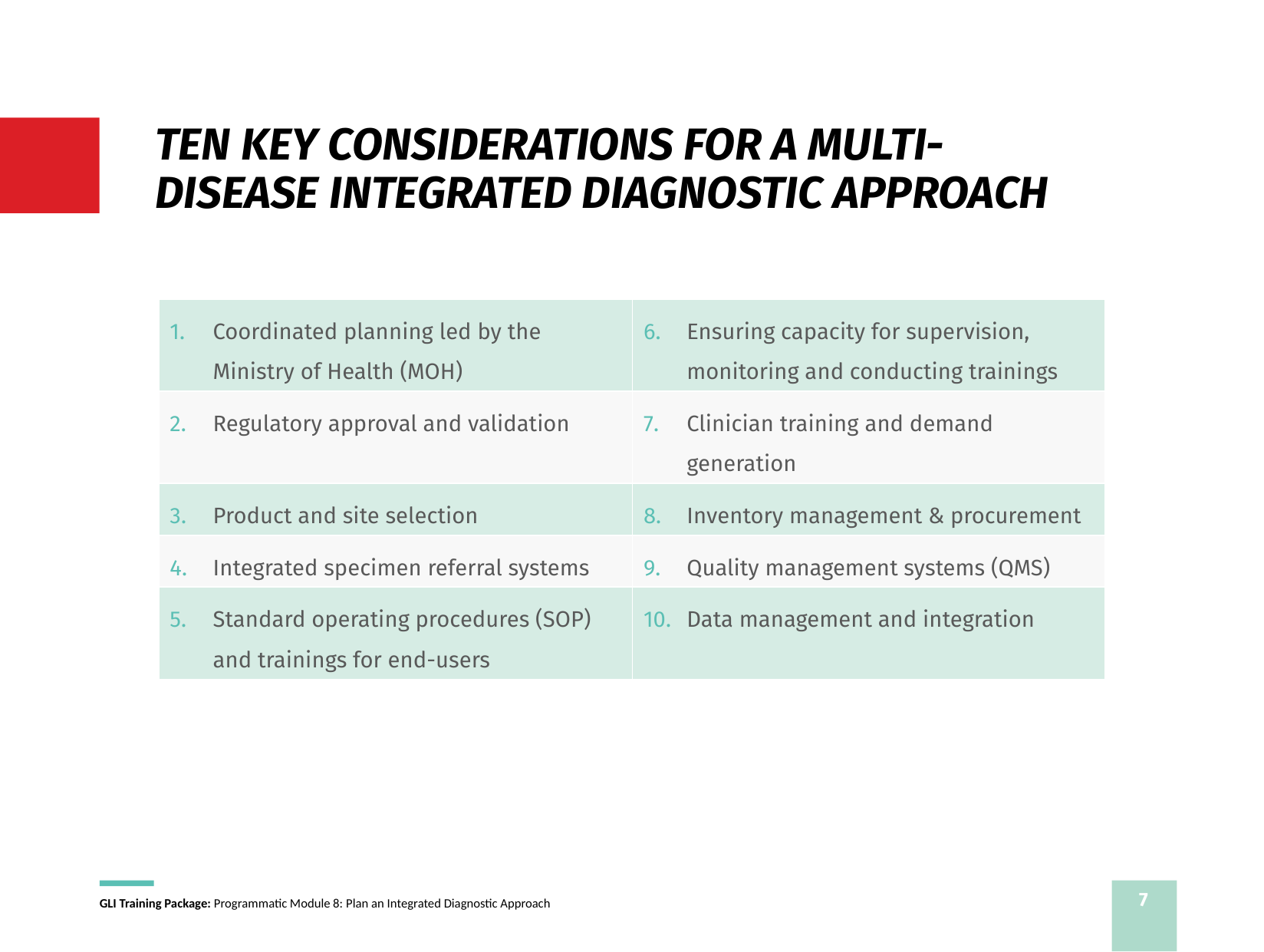

# TEN KEY CONSIDERATIONS FOR A MULTI-     DISEASE INTEGRATED DIAGNOSTIC APPROACH
| Coordinated planning led by the Ministry of Health (MOH) | Ensuring capacity for supervision, monitoring and conducting trainings |
| --- | --- |
| Regulatory approval and validation | Clinician training and demand generation |
| Product and site selection | Inventory management & procurement |
| Integrated specimen referral systems | Quality management systems (QMS) |
| Standard operating procedures (SOP) and trainings for end-users | Data management and integration |